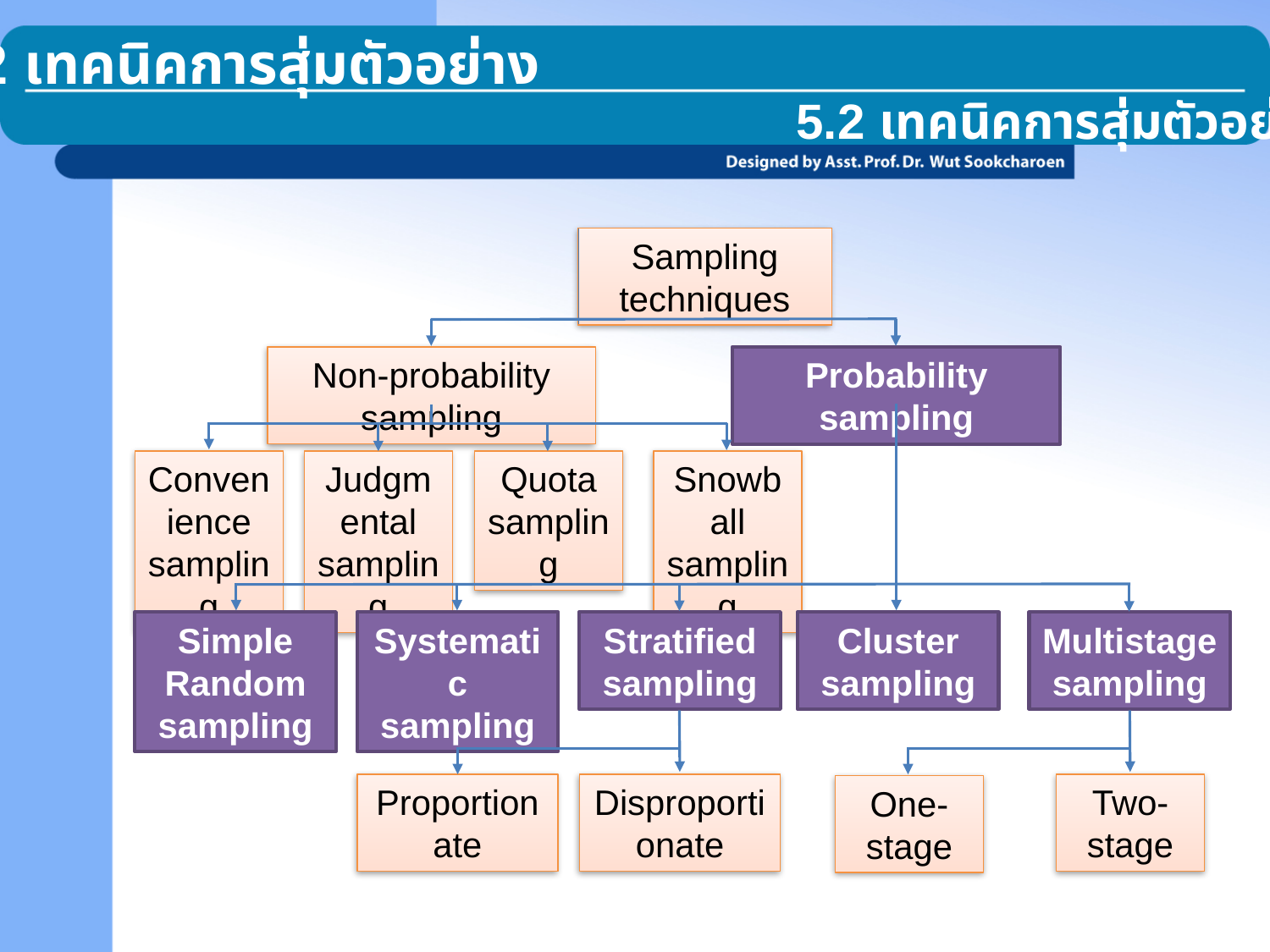

5.2 เทคนิคการสุ่มตัวอย่าง
5.2 เทคนิคการสุ่มตัวอย่าง
Sampling techniques
Non-probability sampling
Probability sampling
Convenience
sampling
Judgmental
sampling
Quota
sampling
Snowball
sampling
Simple Random
sampling
Systematic
sampling
Stratified
sampling
Cluster
sampling
Multistage
sampling
Proportionate
Disproportionate
Two-stage
One-stage